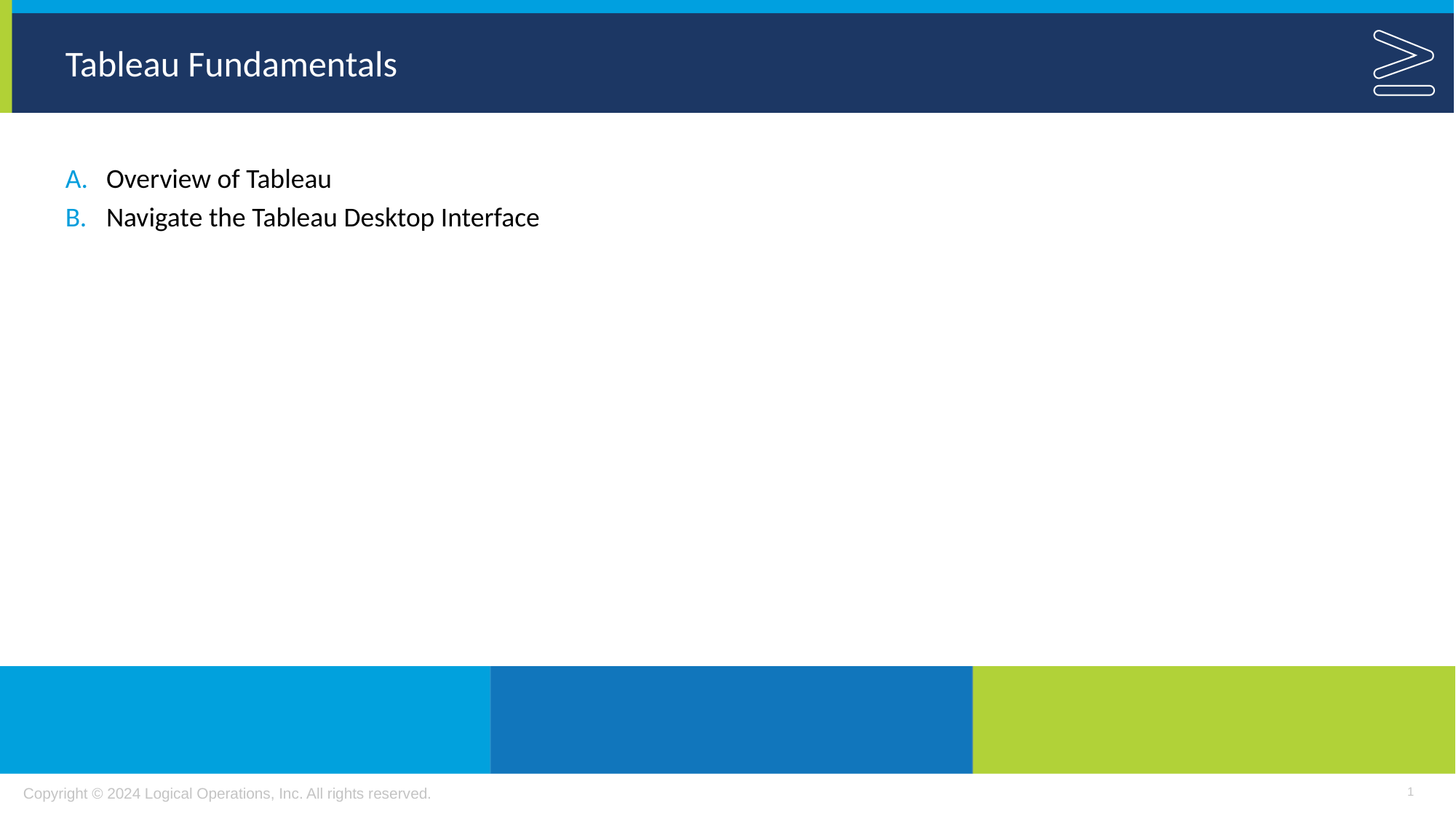

# Tableau Fundamentals
Overview of Tableau
Navigate the Tableau Desktop Interface
1